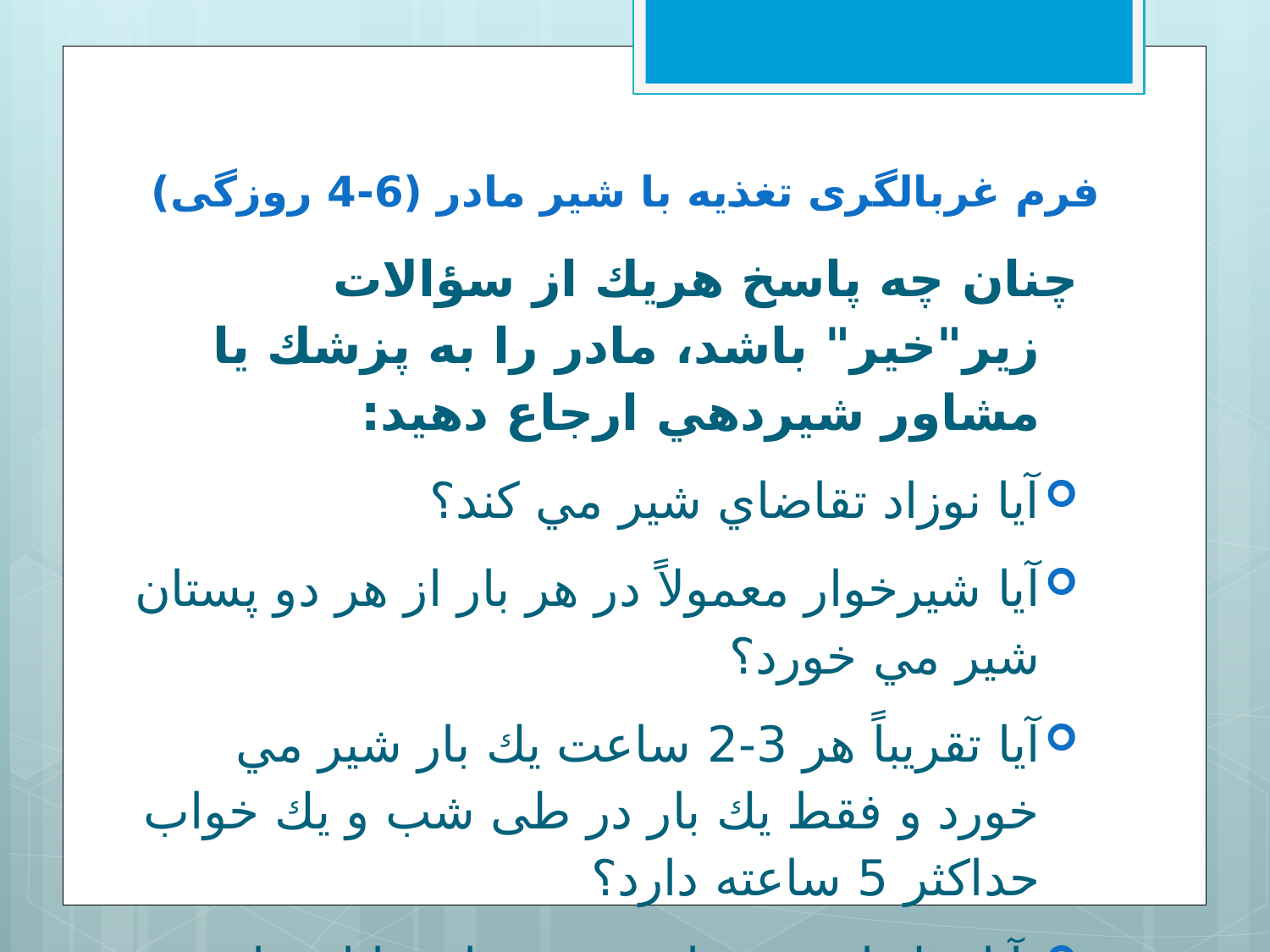

# فرم غربالگری تغذیه با شیر مادر (6-4 روزگی)
چنان چه پاسخ هريك از سؤالات زير"خير" باشد، مادر را به پزشك يا مشاور شيردهي ارجاع دهيد:
آيا نوزاد تقاضاي شير مي کند؟
آيا شيرخوار معمولاً در هر بار از هر دو پستان شير مي خورد؟
آيا تقريباً هر 3-2 ساعت يك بار شير مي خورد و فقط يك بار در طی شب و يك خواب حداكثر 5 ساعته دارد؟
 آيا قبل از شير دادن در پستان ها احساس پري مي كنيد؟